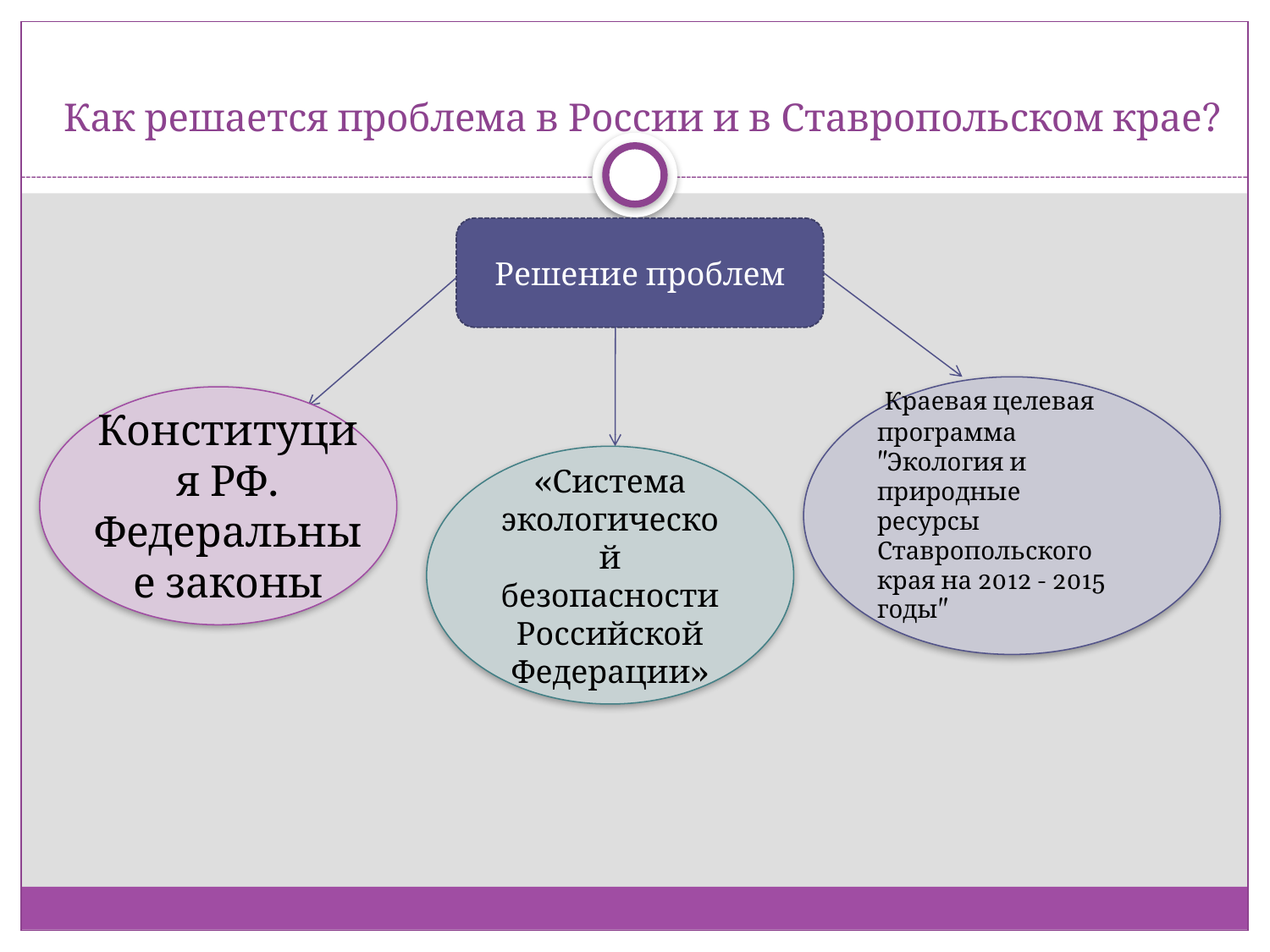

# Как решается проблема в России и в Ставропольском крае?

Решение проблем
 Краевая целевая программа "Экология и природные
ресурсы Ставропольского края на 2012 - 2015 годы"

Конституция РФ. Федеральные законы

«Система экологической безопасности Российской Федерации»